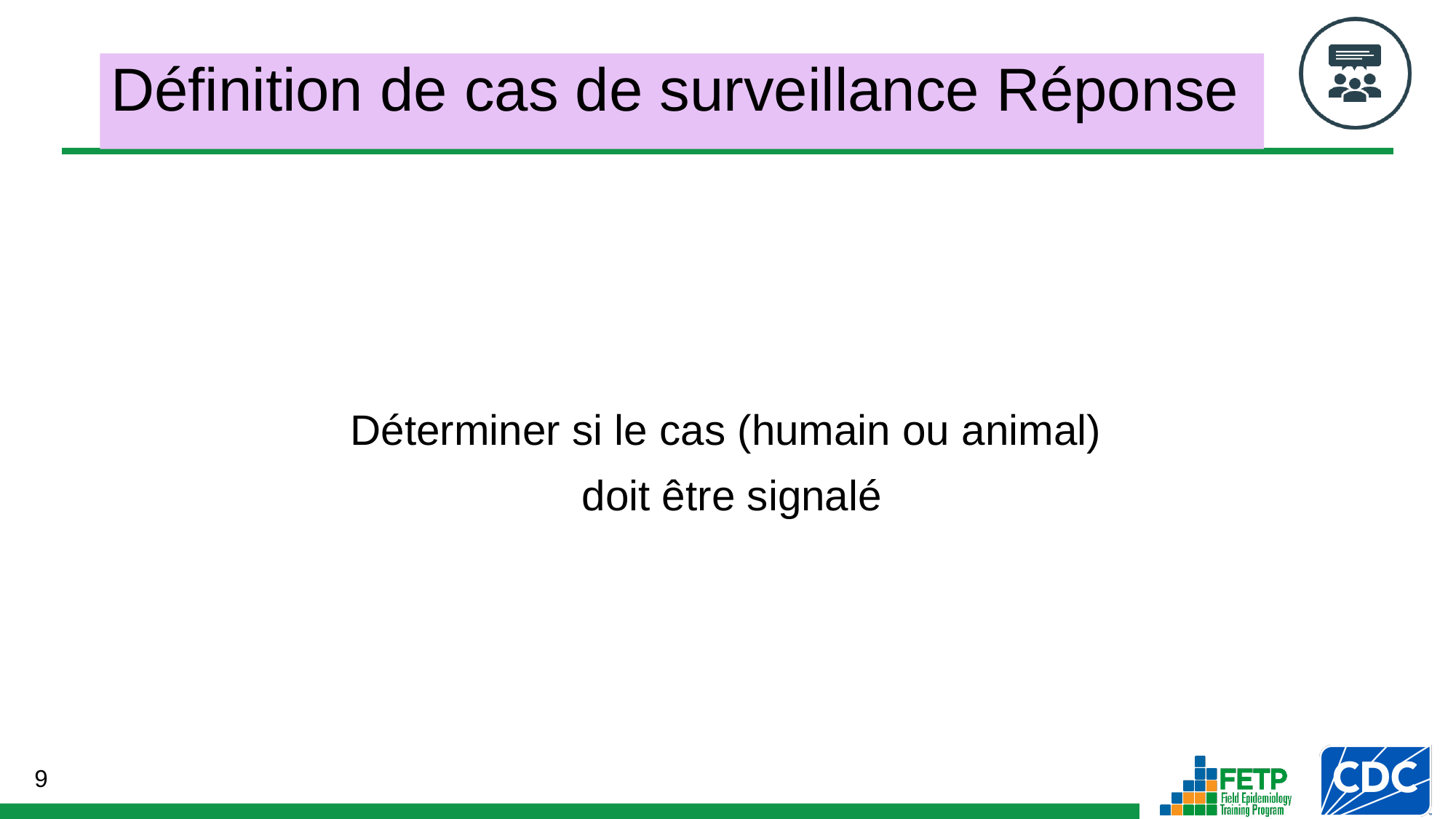

# Définition de cas de surveillance Réponse
Déterminer si le cas (humain ou animal)
doit être signalé